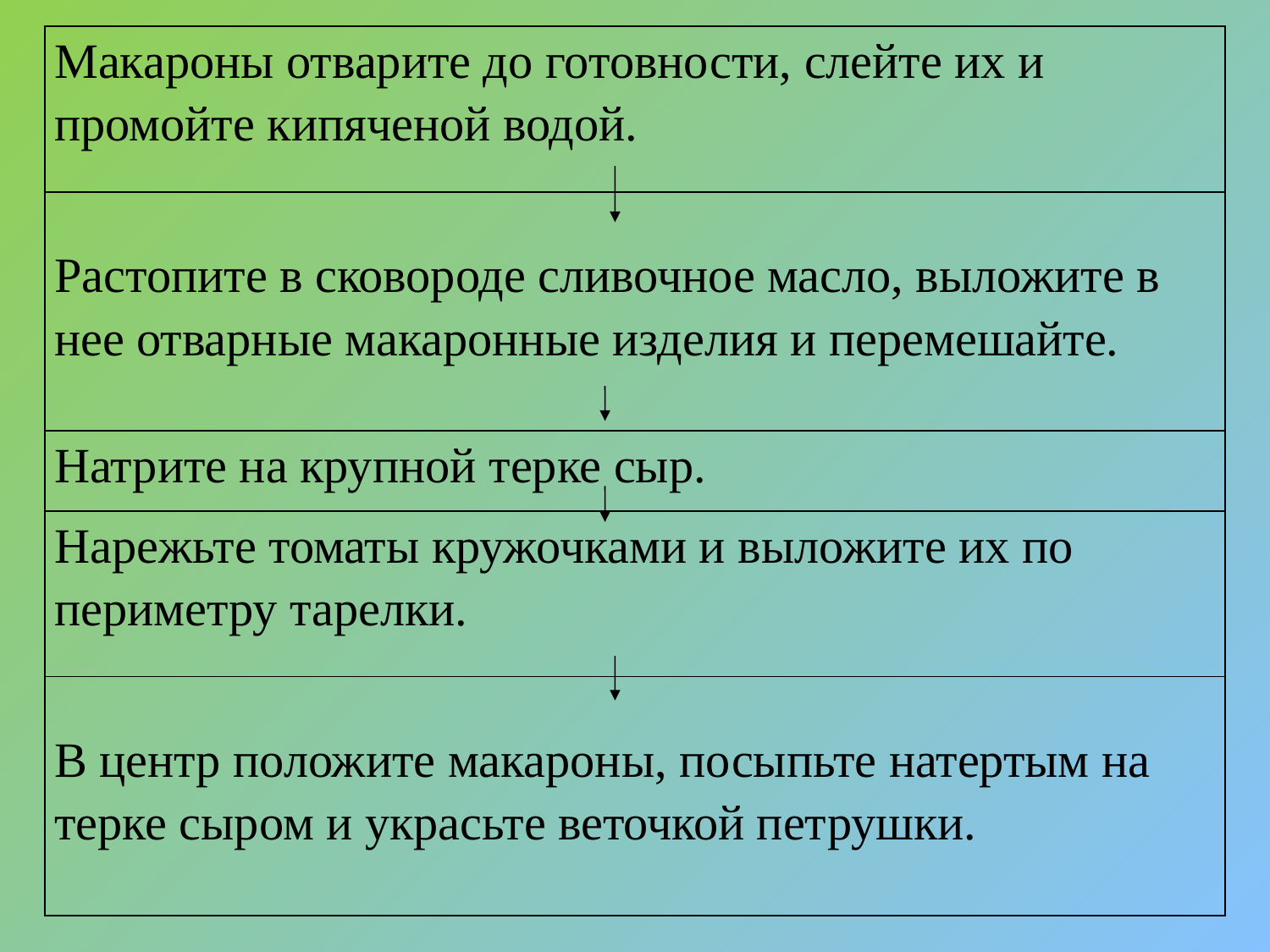

| Макароны отварите до готовности, слейте их и промойте кипяченой водой. |
| --- |
| Растопите в сковороде сливочное масло, выложите в нее отварные макаронные изделия и перемешайте. |
| Натрите на крупной терке сыр. |
| Нарежьте томаты кружочками и выложите их по периметру тарелки. |
| В центр положите макароны, посыпьте натертым на терке сыром и украсьте веточкой петрушки. |